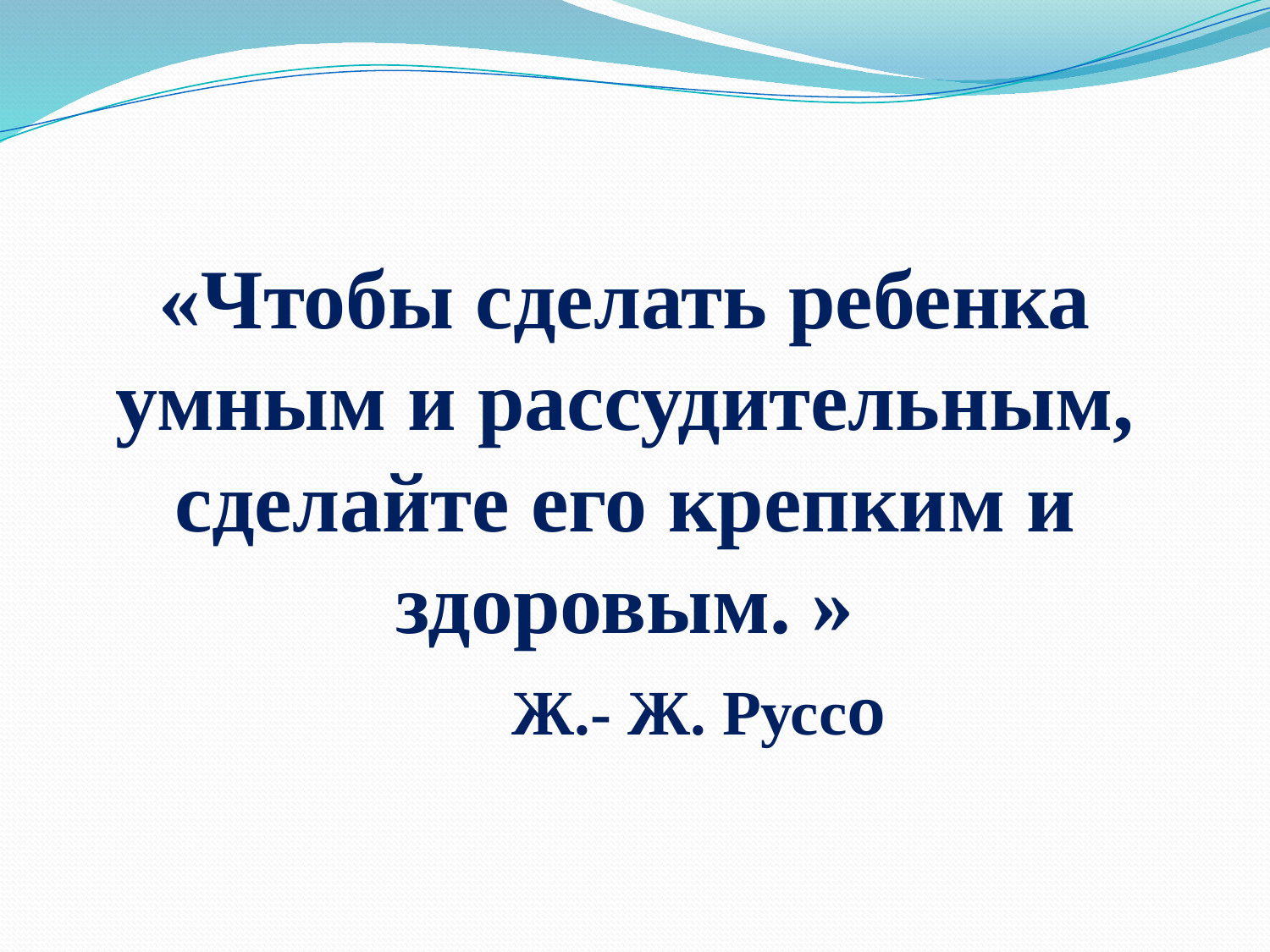

«Чтобы сделать ребенка
умным и рассудительным,
сделайте его крепким и здоровым. »
       Ж.- Ж. Руссо